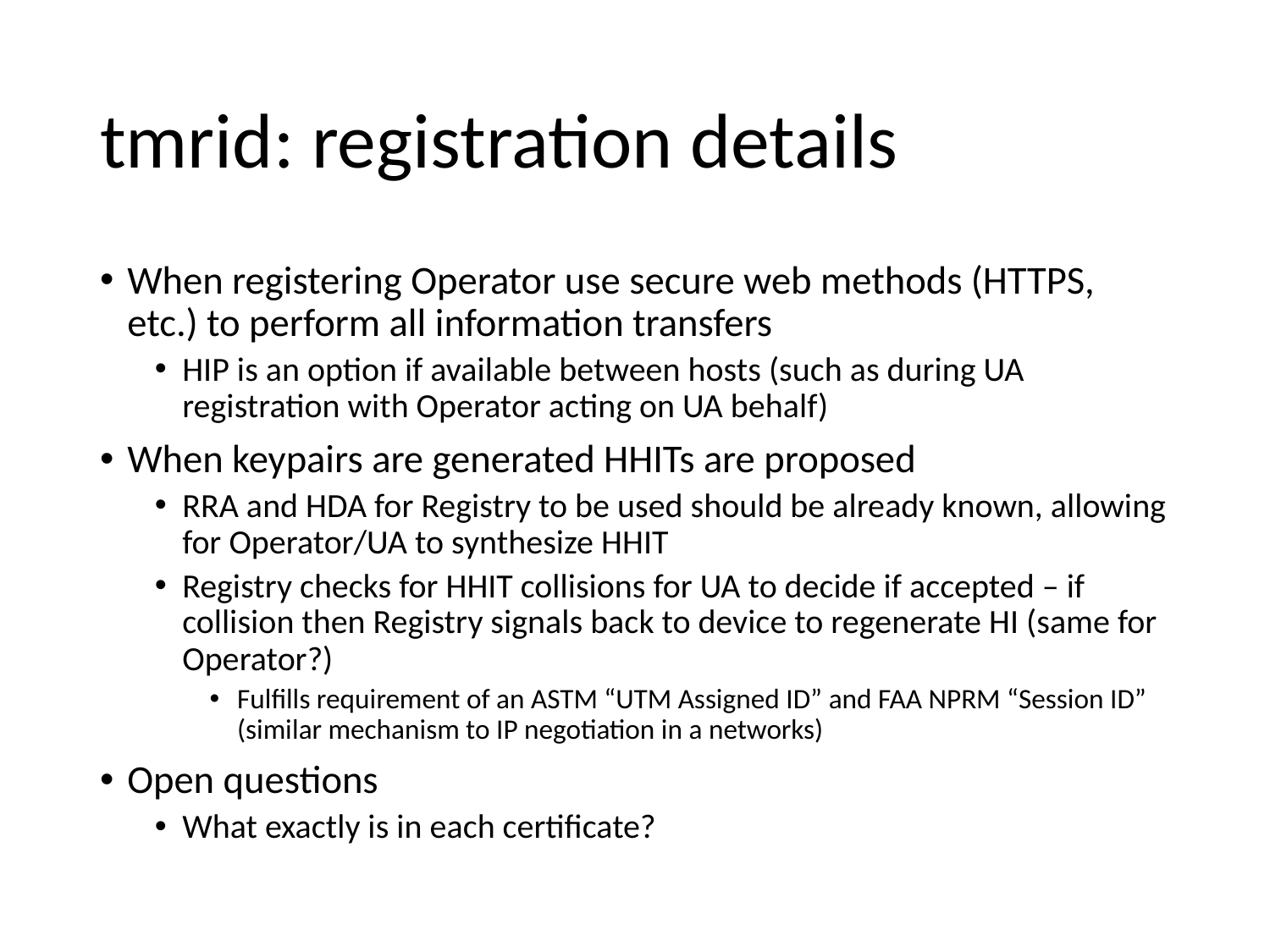

# tmrid: registration details
When registering Operator use secure web methods (HTTPS, etc.) to perform all information transfers
HIP is an option if available between hosts (such as during UA registration with Operator acting on UA behalf)
When keypairs are generated HHITs are proposed
RRA and HDA for Registry to be used should be already known, allowing for Operator/UA to synthesize HHIT
Registry checks for HHIT collisions for UA to decide if accepted – if collision then Registry signals back to device to regenerate HI (same for Operator?)
Fulfills requirement of an ASTM “UTM Assigned ID” and FAA NPRM “Session ID” (similar mechanism to IP negotiation in a networks)
Open questions
What exactly is in each certificate?